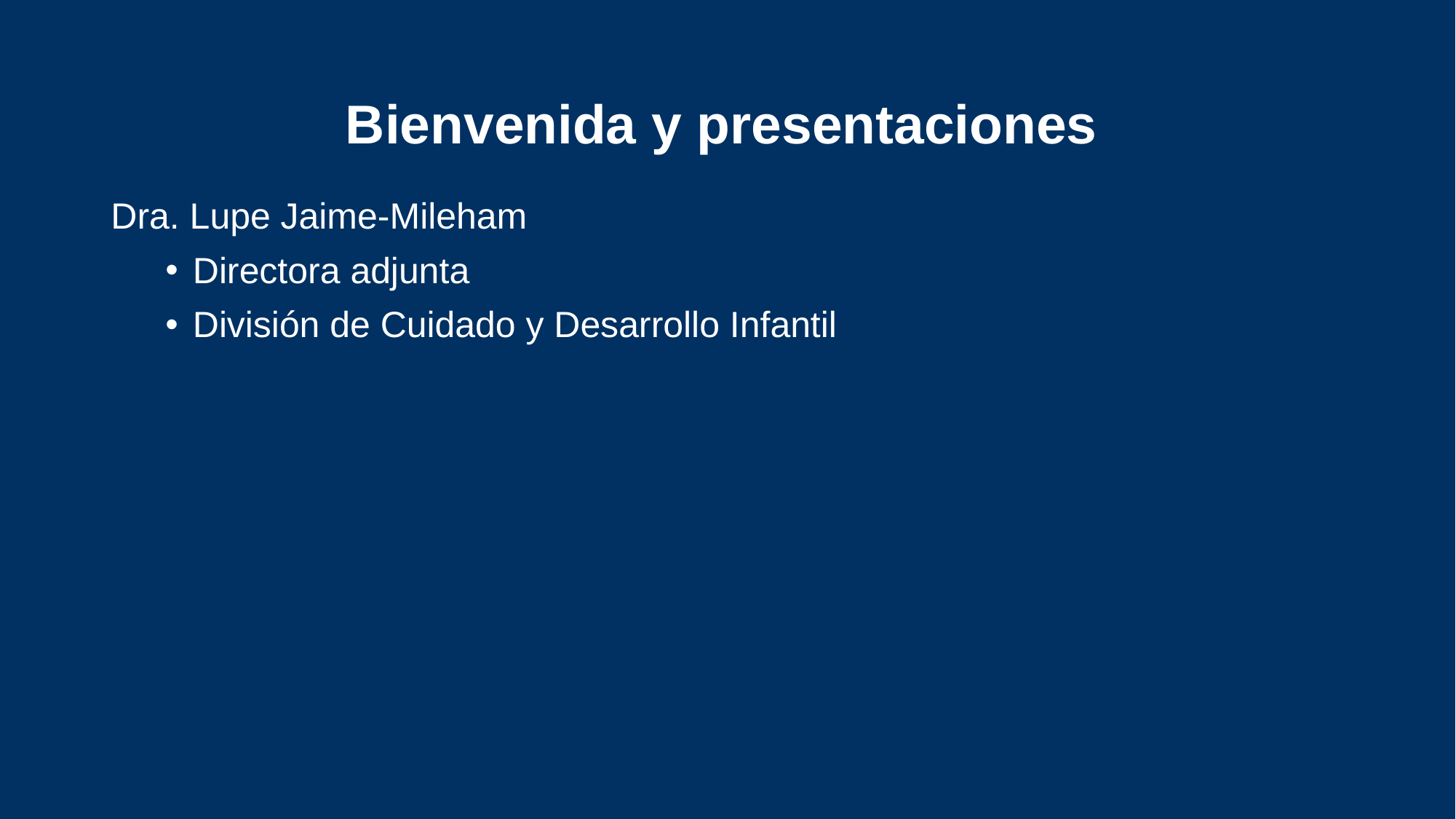

# Bienvenida y presentaciones
Dra. Lupe Jaime-Mileham
Directora adjunta
División de Cuidado y Desarrollo Infantil